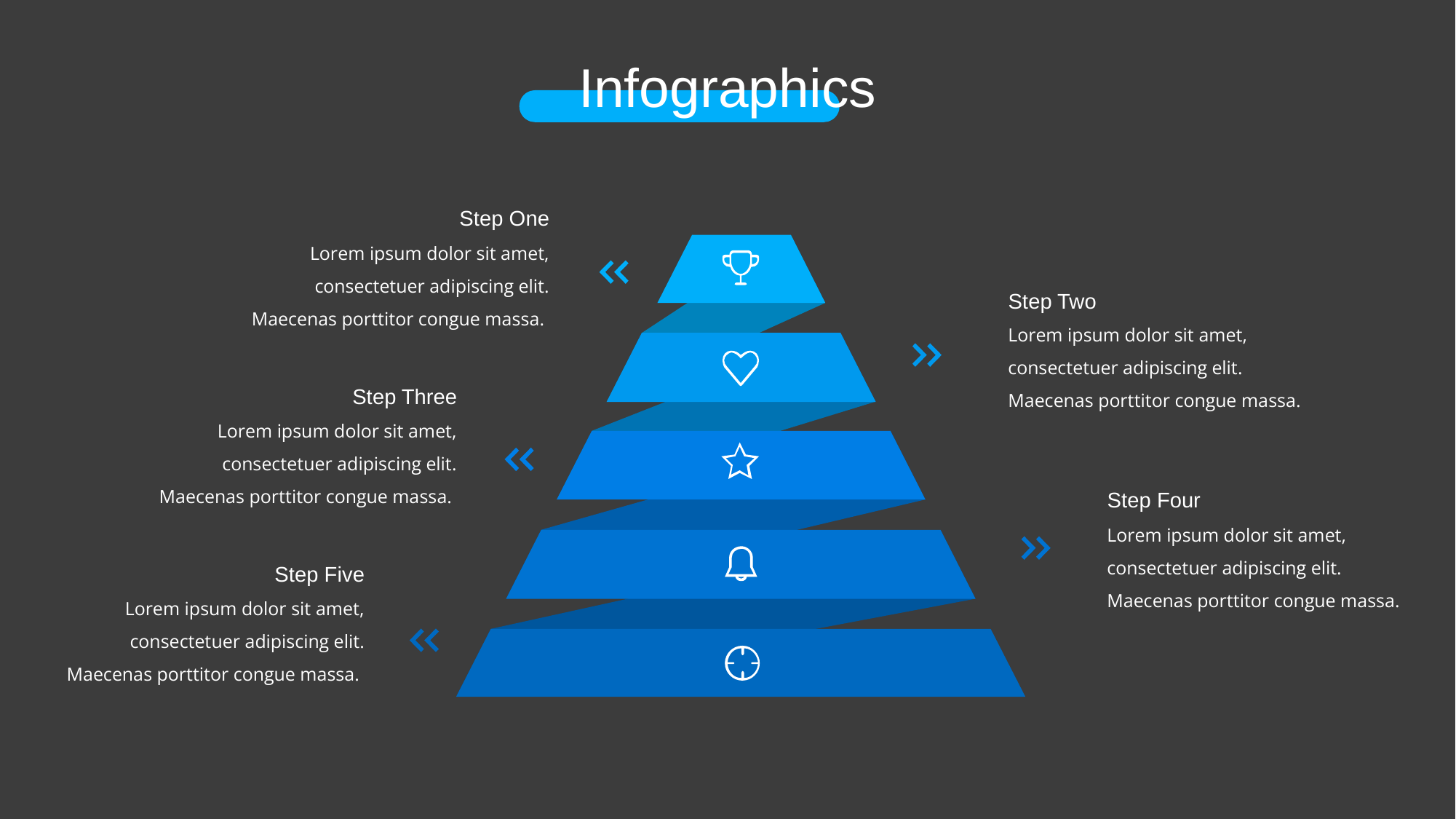

# Infographics

Step One
Lorem ipsum dolor sit amet, consectetuer adipiscing elit. Maecenas porttitor congue massa.

Step Two
Lorem ipsum dolor sit amet, consectetuer adipiscing elit. Maecenas porttitor congue massa.

Step Three
Lorem ipsum dolor sit amet, consectetuer adipiscing elit. Maecenas porttitor congue massa.

Step Four
Lorem ipsum dolor sit amet, consectetuer adipiscing elit. Maecenas porttitor congue massa.

Step Five
Lorem ipsum dolor sit amet, consectetuer adipiscing elit. Maecenas porttitor congue massa.